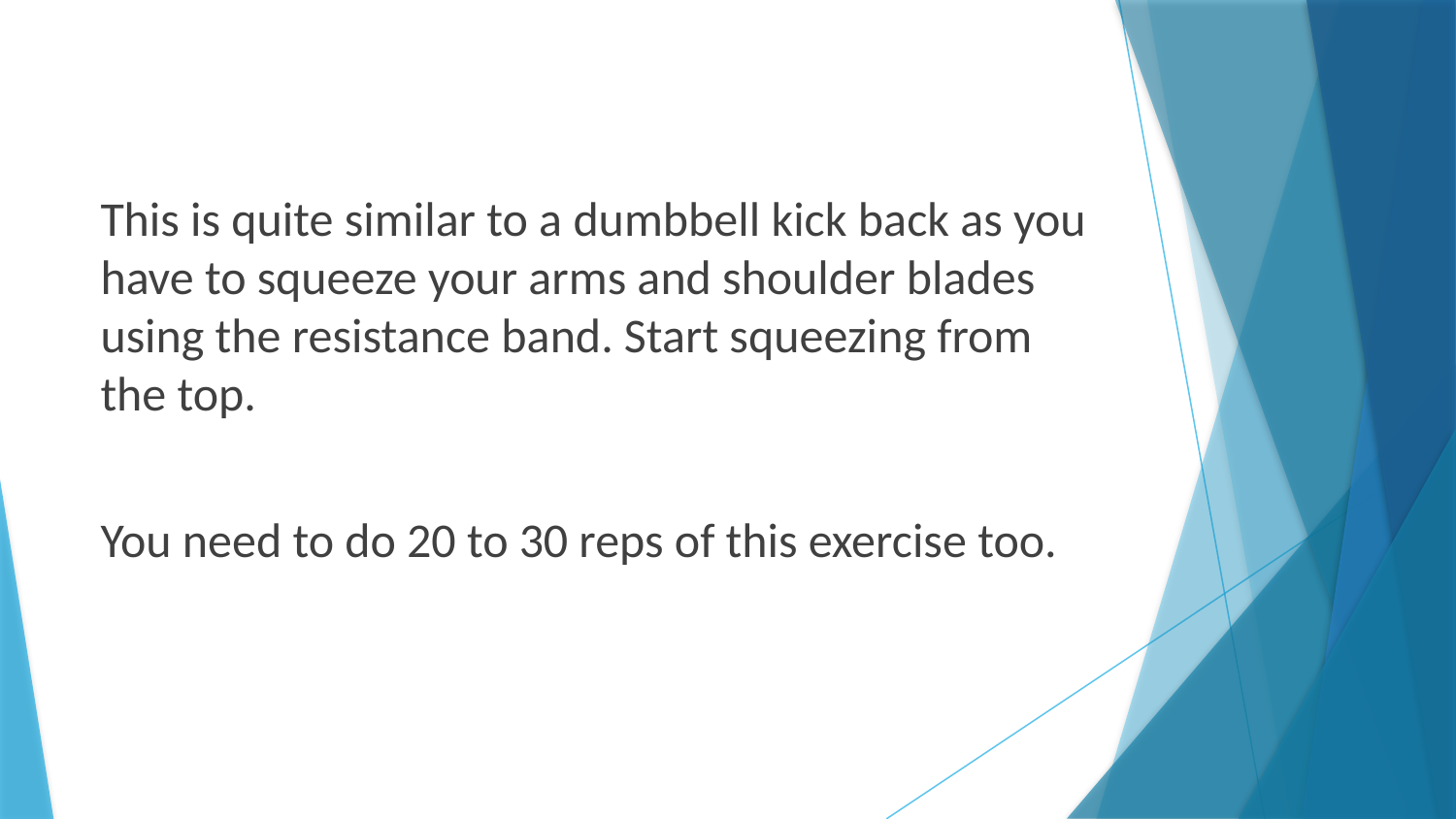

This is quite similar to a dumbbell kick back as you have to squeeze your arms and shoulder blades using the resistance band. Start squeezing from the top.

You need to do 20 to 30 reps of this exercise too.